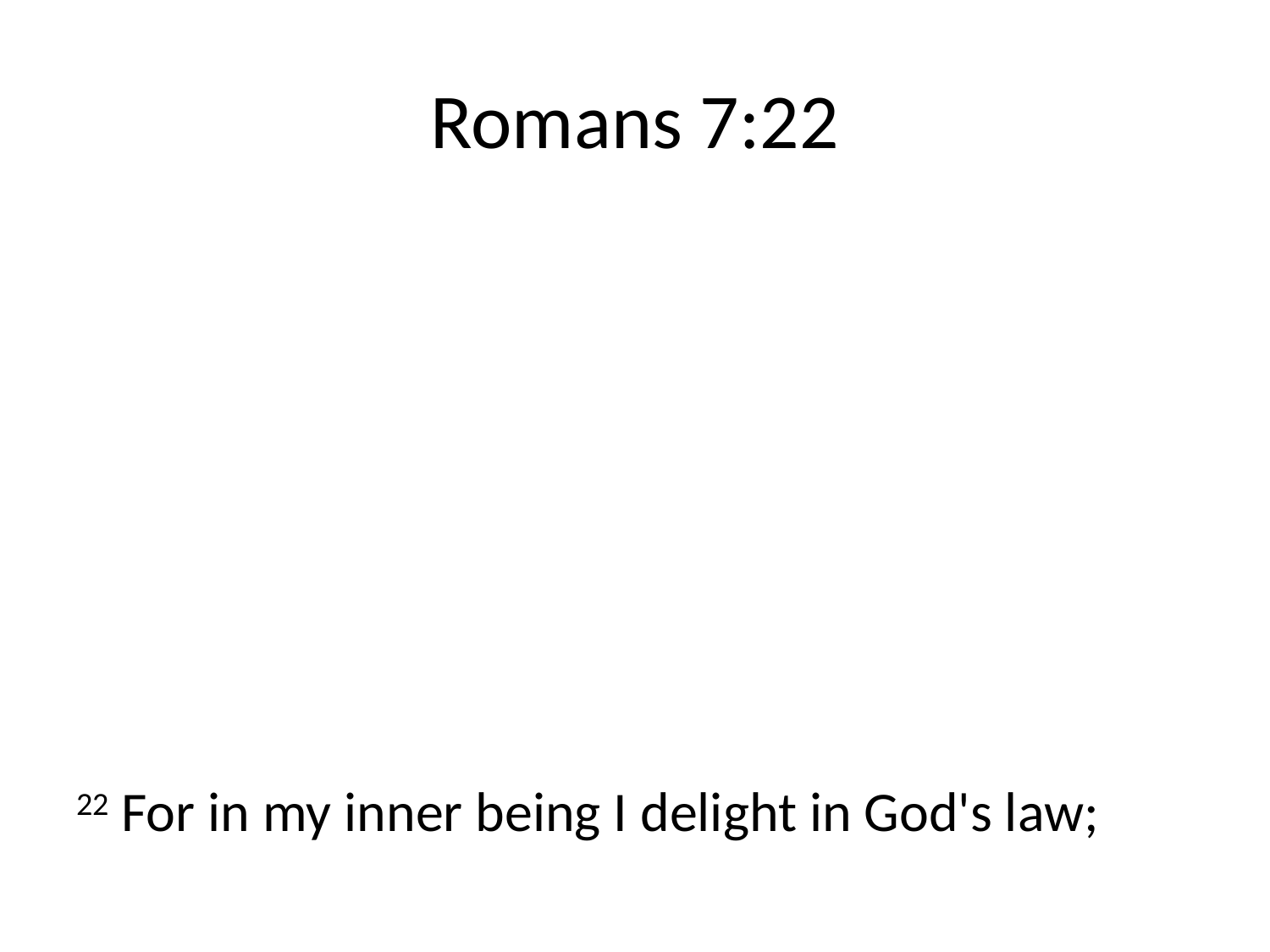

# Romans 7:22

22 For in my inner being I delight in God's law;